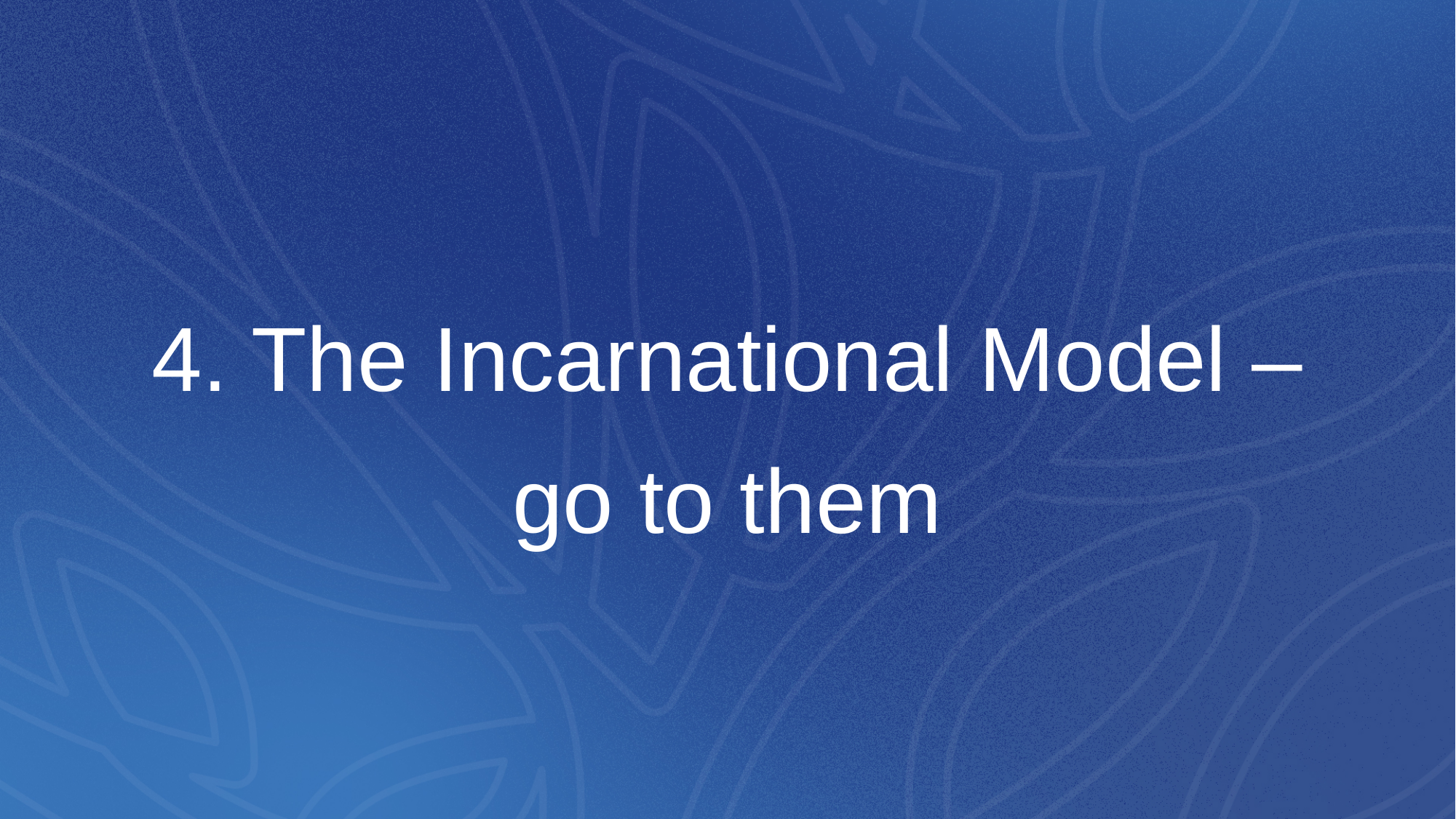

# 4. The Incarnational Model – go to them